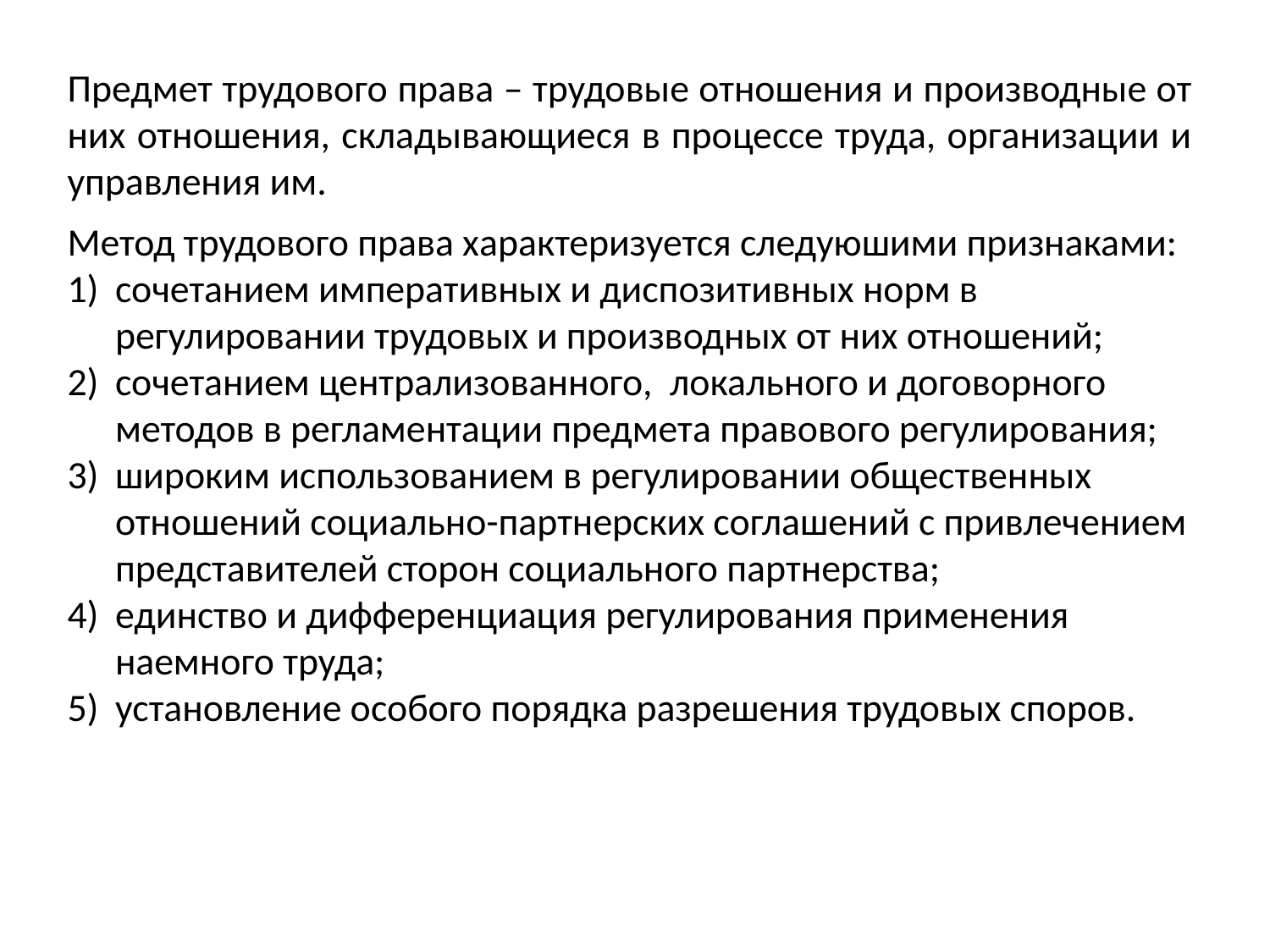

Предмет трудового права – трудовые отношения и производные от них отношения, складывающиеся в процессе труда, организации и управления им.
Метод трудового права характеризуется следуюшими признаками:
сочетанием императивных и диспозитивных норм в регулировании трудовых и производных от них отношений;
сочетанием централизованного,  локального и договорного методов в регламентации предмета правового регулирования;
широким использованием в регулировании общественных отношений социально-партнерских соглашений с привлечением представителей сторон социального партнерства;
единство и дифференциация регулирования применения наемного труда;
установление особого порядка разрешения трудовых споров.